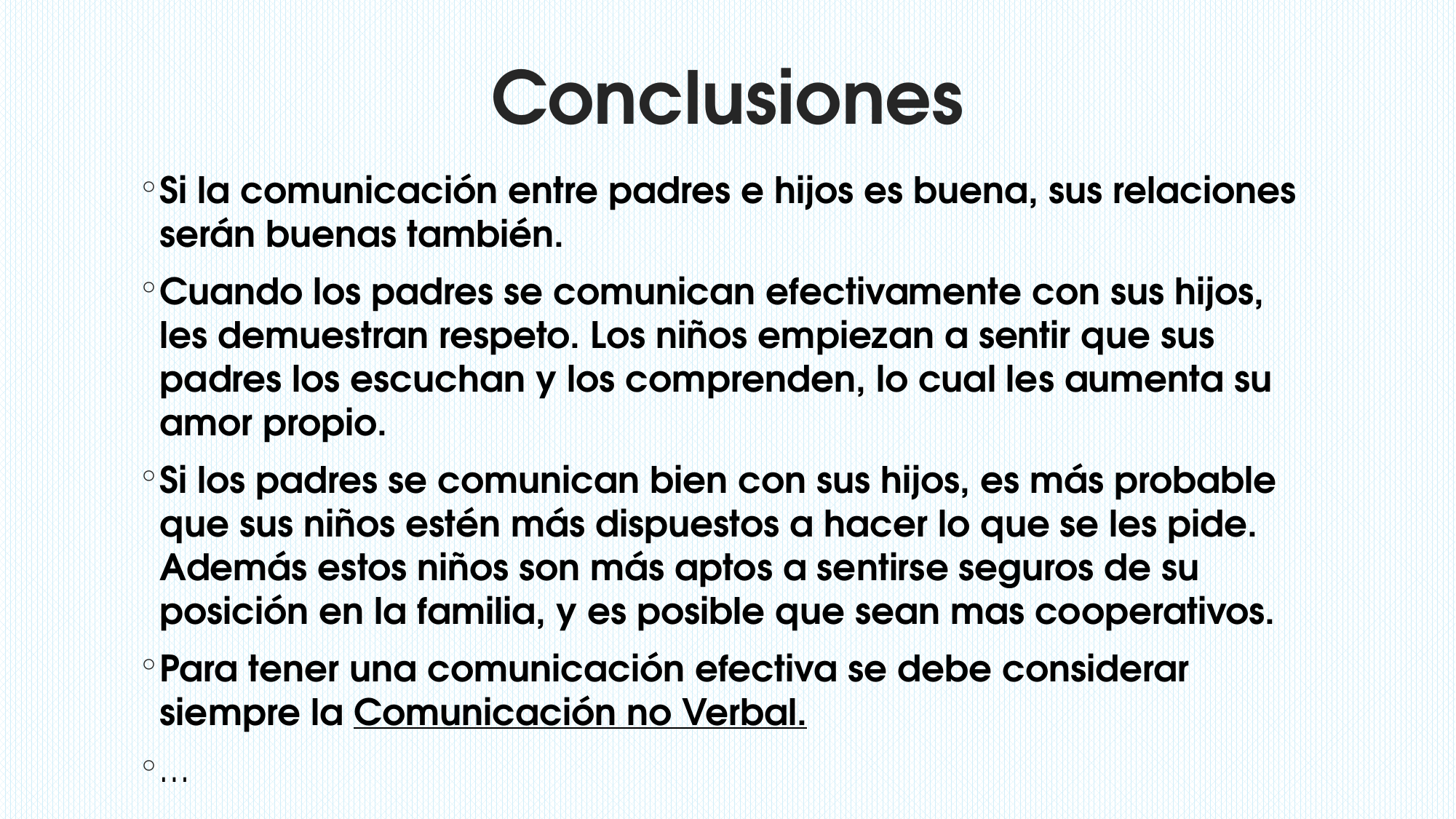

# Conclusiones
Si la comunicación entre padres e hijos es buena, sus relaciones serán buenas también.
Cuando los padres se comunican efectivamente con sus hijos, les demuestran respeto. Los niños empiezan a sentir que sus padres los escuchan y los comprenden, lo cual les aumenta su amor propio.
Si los padres se comunican bien con sus hijos, es más probable que sus niños estén más dispuestos a hacer lo que se les pide. Además estos niños son más aptos a sentirse seguros de su posición en la familia, y es posible que sean mas cooperativos.
Para tener una comunicación efectiva se debe considerar siempre la Comunicación no Verbal.
…